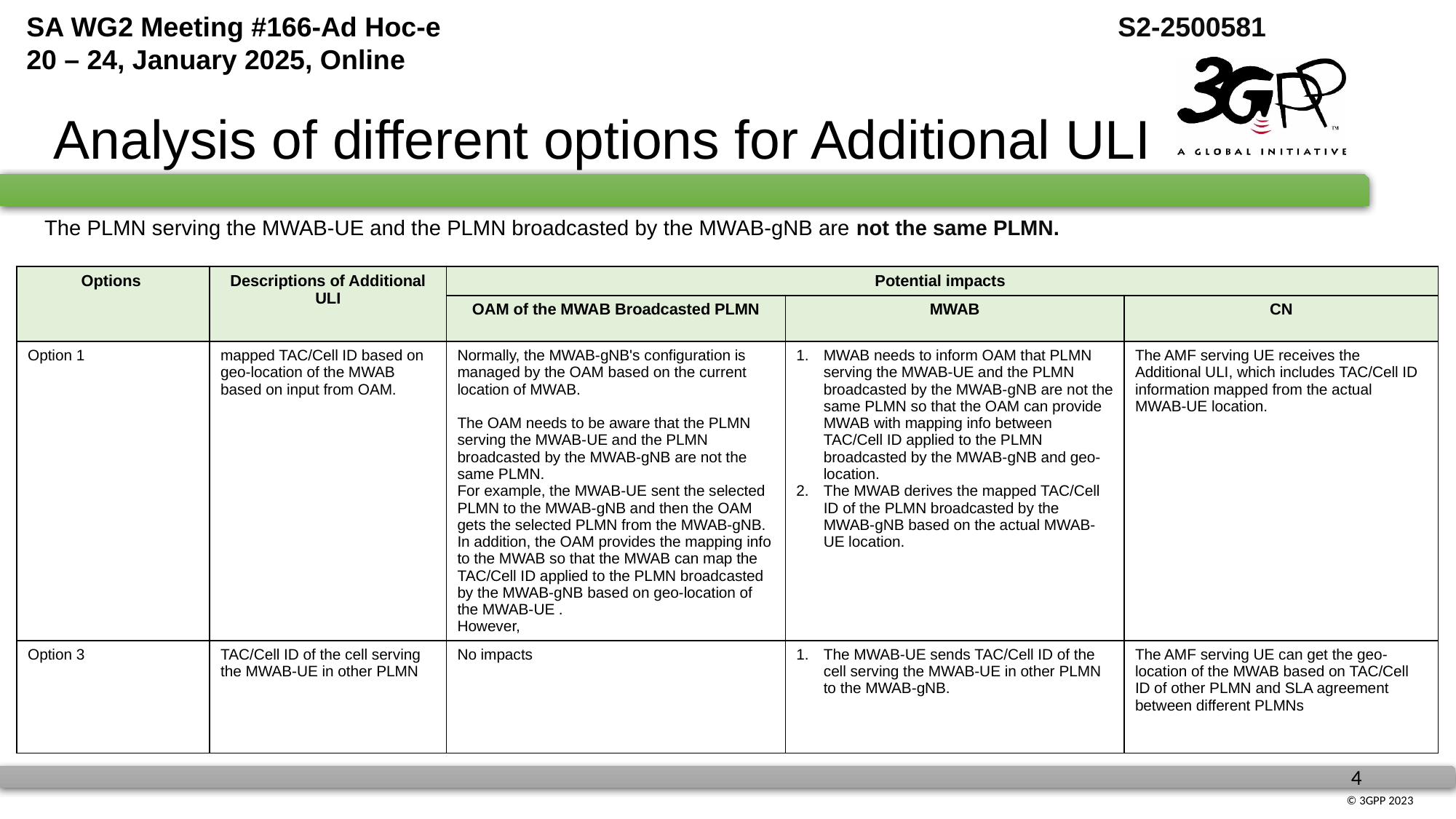

# Analysis of different options for Additional ULI
The PLMN serving the MWAB-UE and the PLMN broadcasted by the MWAB-gNB are not the same PLMN.
| Options | Descriptions of Additional ULI | Potential impacts |  |  |
| --- | --- | --- | --- | --- |
|  |  | OAM of the MWAB Broadcasted PLMN | MWAB | CN |
| Option 1 | mapped TAC/Cell ID based on geo-location of the MWAB based on input from OAM. | Normally, the MWAB-gNB's configuration is managed by the OAM based on the current location of MWAB. The OAM needs to be aware that the PLMN serving the MWAB-UE and the PLMN broadcasted by the MWAB-gNB are not the same PLMN. For example, the MWAB-UE sent the selected PLMN to the MWAB-gNB and then the OAM gets the selected PLMN from the MWAB-gNB. In addition, the OAM provides the mapping info to the MWAB so that the MWAB can map the TAC/Cell ID applied to the PLMN broadcasted by the MWAB-gNB based on geo-location of the MWAB-UE . However, | MWAB needs to inform OAM that PLMN serving the MWAB-UE and the PLMN broadcasted by the MWAB-gNB are not the same PLMN so that the OAM can provide MWAB with mapping info between TAC/Cell ID applied to the PLMN broadcasted by the MWAB-gNB and geo-location. The MWAB derives the mapped TAC/Cell ID of the PLMN broadcasted by the MWAB-gNB based on the actual MWAB-UE location. | The AMF serving UE receives the Additional ULI, which includes TAC/Cell ID information mapped from the actual MWAB-UE location. |
| Option 3 | TAC/Cell ID of the cell serving the MWAB-UE in other PLMN | No impacts | The MWAB-UE sends TAC/Cell ID of the cell serving the MWAB-UE in other PLMN to the MWAB-gNB. | The AMF serving UE can get the geo-location of the MWAB based on TAC/Cell ID of other PLMN and SLA agreement between different PLMNs |